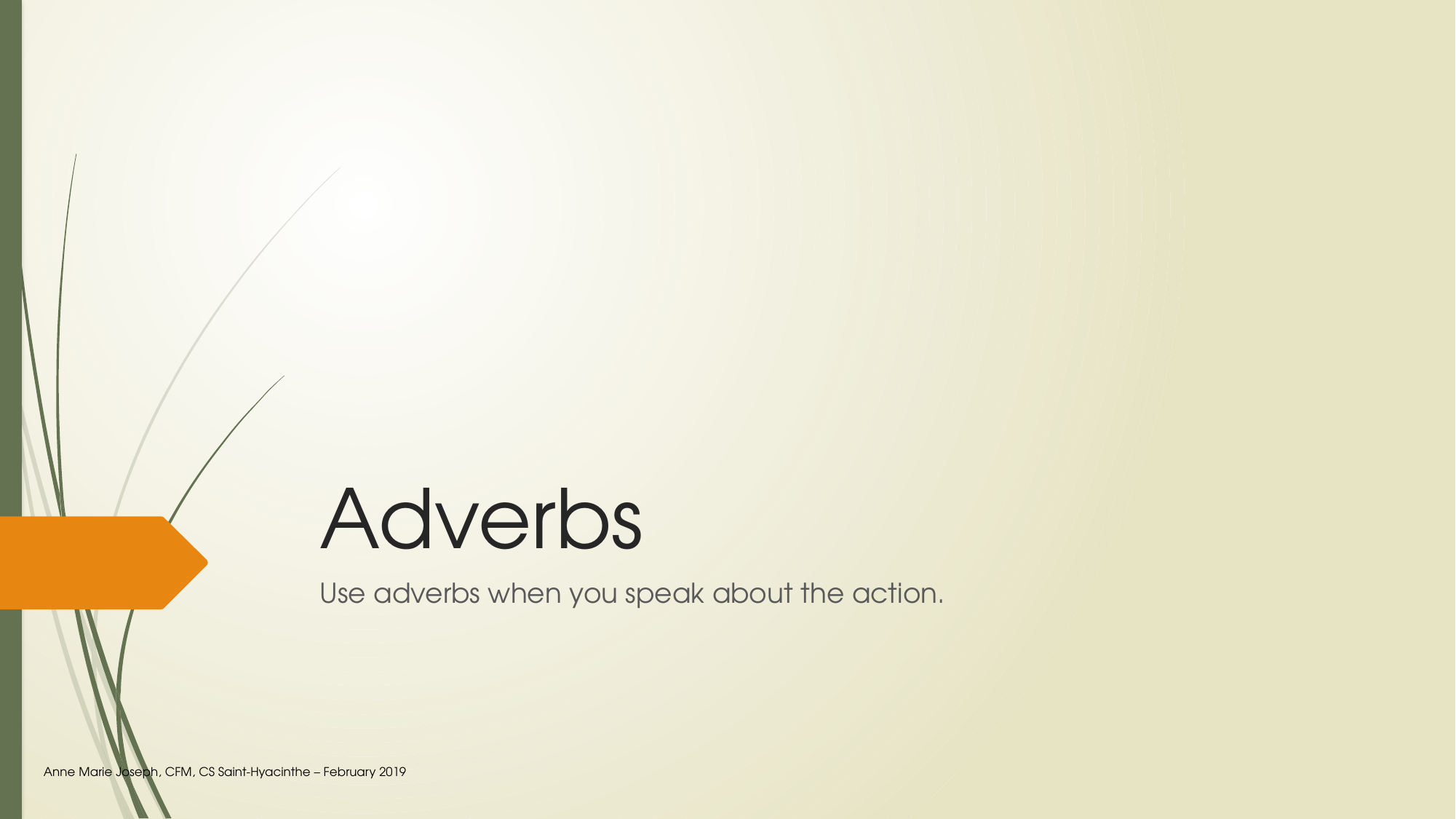

# Adverbs
Use adverbs when you speak about the action.
Anne Marie Joseph, CFM, CS Saint-Hyacinthe – February 2019